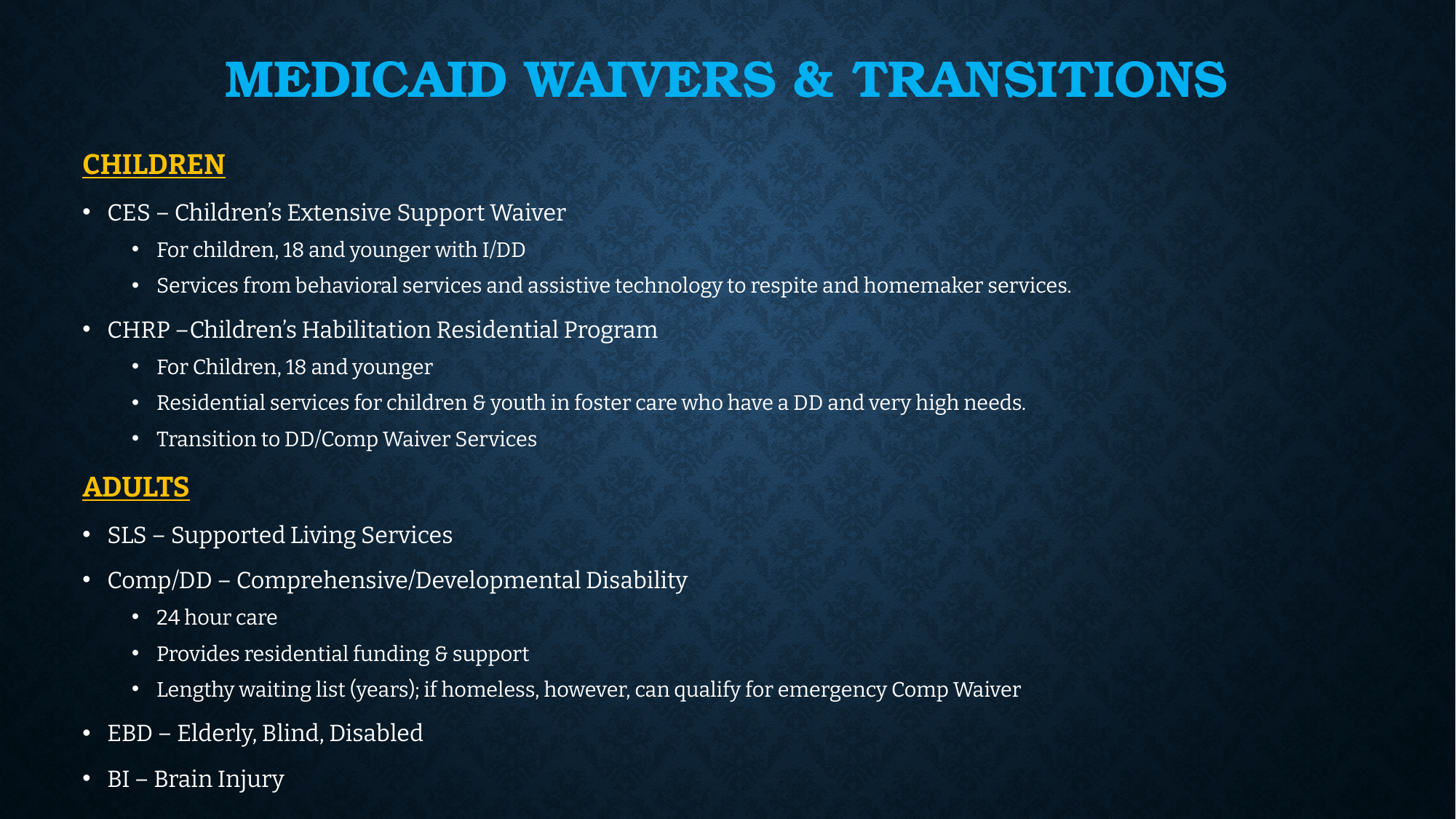

# Medicaid waivers & Transitions
CHILDREN
CES – Children’s Extensive Support Waiver
For children, 18 and younger with I/DD
Services from behavioral services and assistive technology to respite and homemaker services.
CHRP –Children’s Habilitation Residential Program
For Children, 18 and younger
Residential services for children & youth in foster care who have a DD and very high needs.
Transition to DD/Comp Waiver Services
ADULTS
SLS – Supported Living Services
Comp/DD – Comprehensive/Developmental Disability
24 hour care
Provides residential funding & support
Lengthy waiting list (years); if homeless, however, can qualify for emergency Comp Waiver
EBD – Elderly, Blind, Disabled
BI – Brain Injury